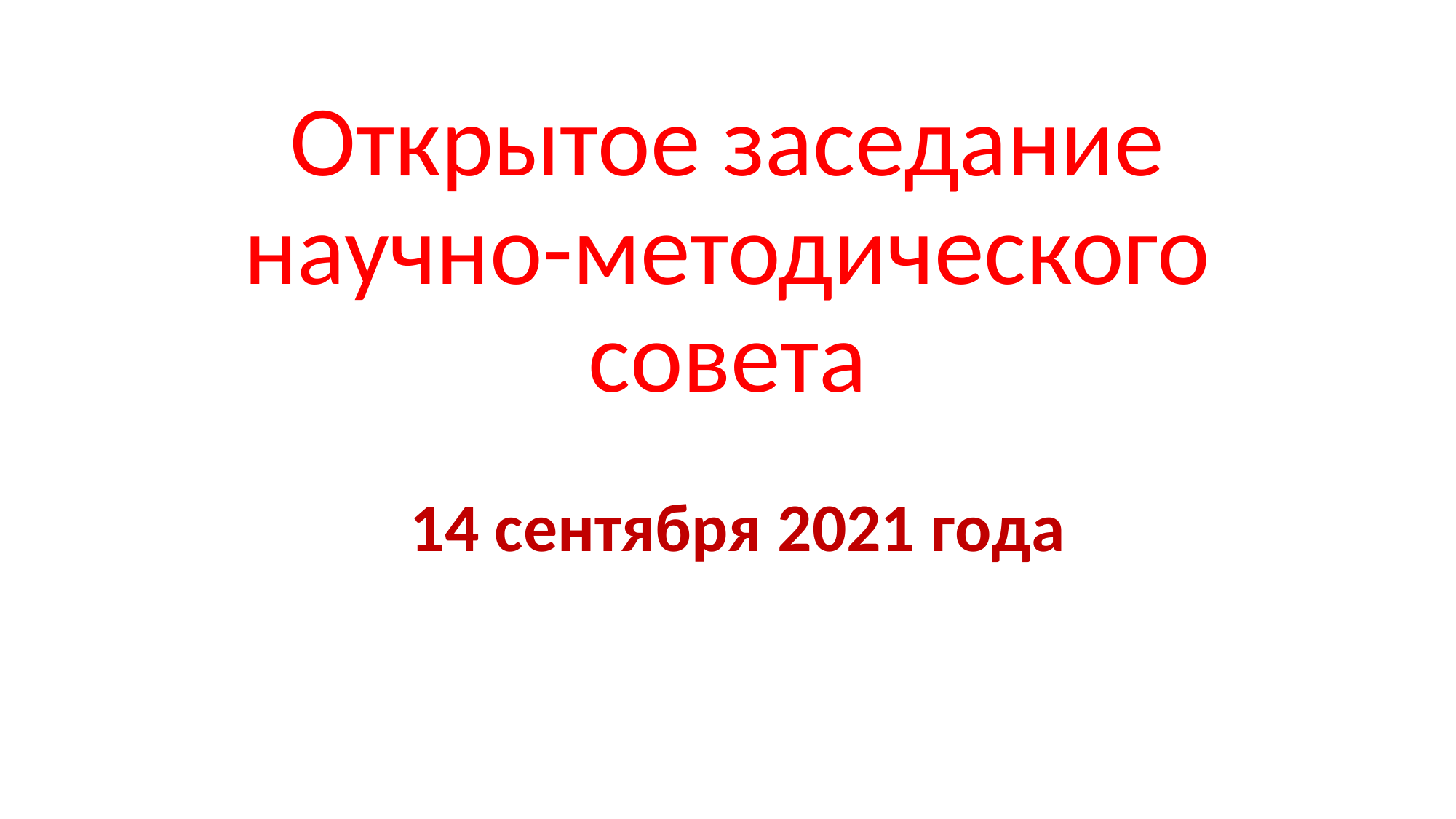

# Открытое заседание научно-методического совета
14 сентября 2021 года